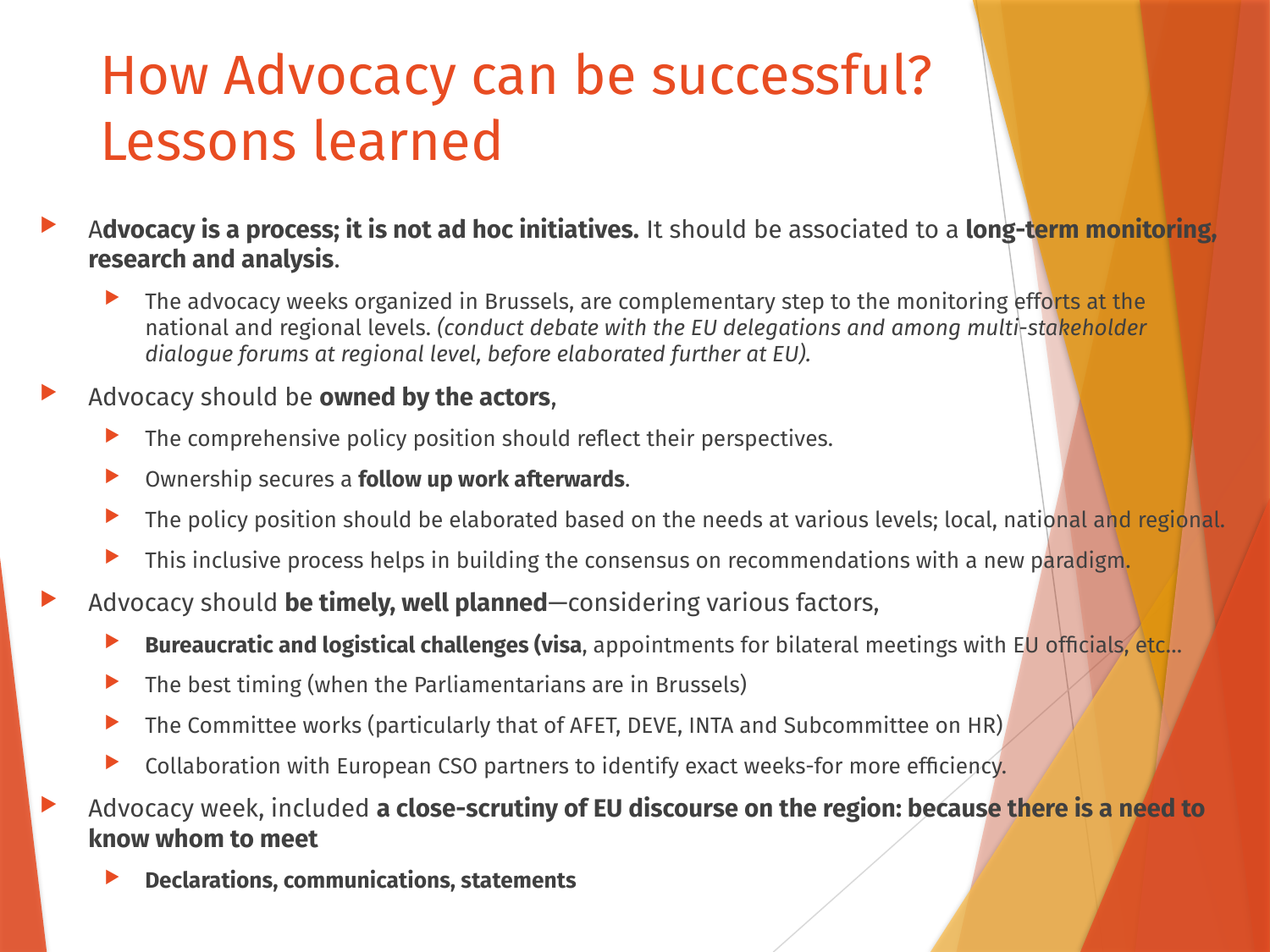

# How Advocacy can be successful? Lessons learned
Advocacy is a process; it is not ad hoc initiatives. It should be associated to a long-term monitoring, research and analysis.
The advocacy weeks organized in Brussels, are complementary step to the monitoring efforts at the national and regional levels. (conduct debate with the EU delegations and among multi-stakeholder dialogue forums at regional level, before elaborated further at EU).
Advocacy should be owned by the actors,
The comprehensive policy position should reflect their perspectives.
Ownership secures a follow up work afterwards.
The policy position should be elaborated based on the needs at various levels; local, national and regional.
This inclusive process helps in building the consensus on recommendations with a new paradigm.
Advocacy should be timely, well planned—considering various factors,
Bureaucratic and logistical challenges (visa, appointments for bilateral meetings with EU officials, etc…
The best timing (when the Parliamentarians are in Brussels)
The Committee works (particularly that of AFET, DEVE, INTA and Subcommittee on HR)
Collaboration with European CSO partners to identify exact weeks-for more efficiency.
Advocacy week, included a close-scrutiny of EU discourse on the region: because there is a need to know whom to meet
Declarations, communications, statements